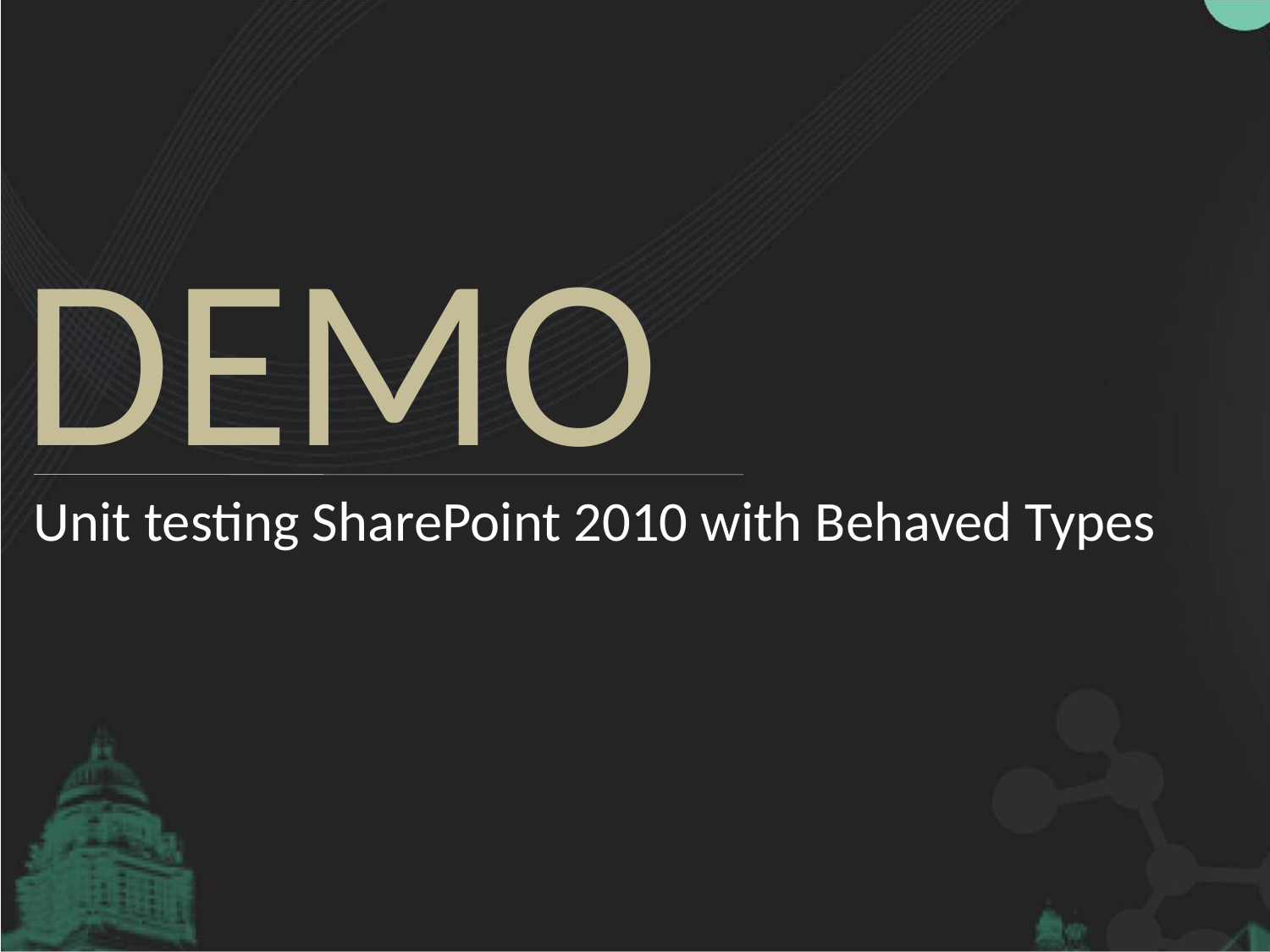

Unit testing SharePoint 2010 with Behaved Types